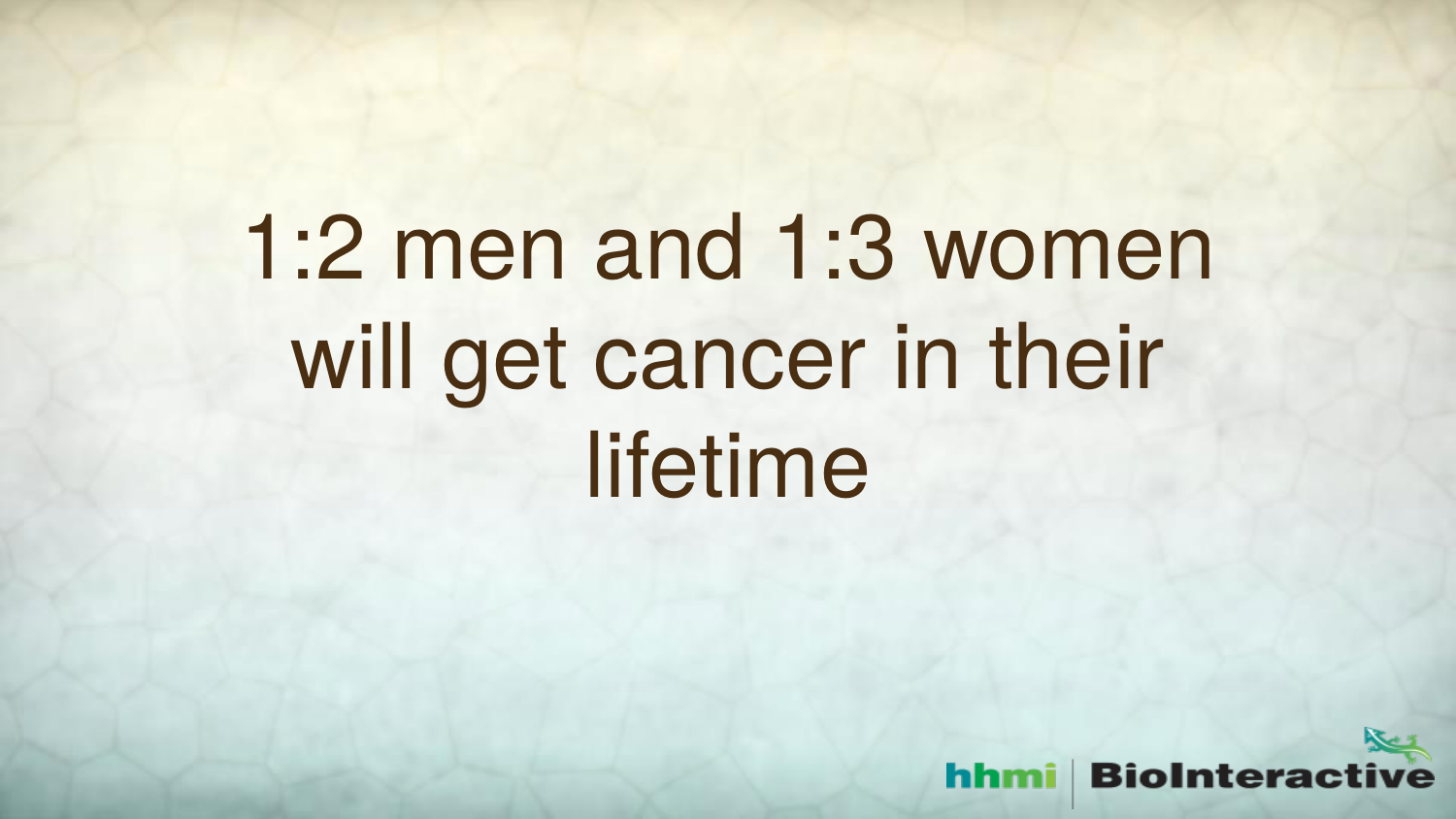

1:2 men and 1:3 women will get cancer in their lifetime